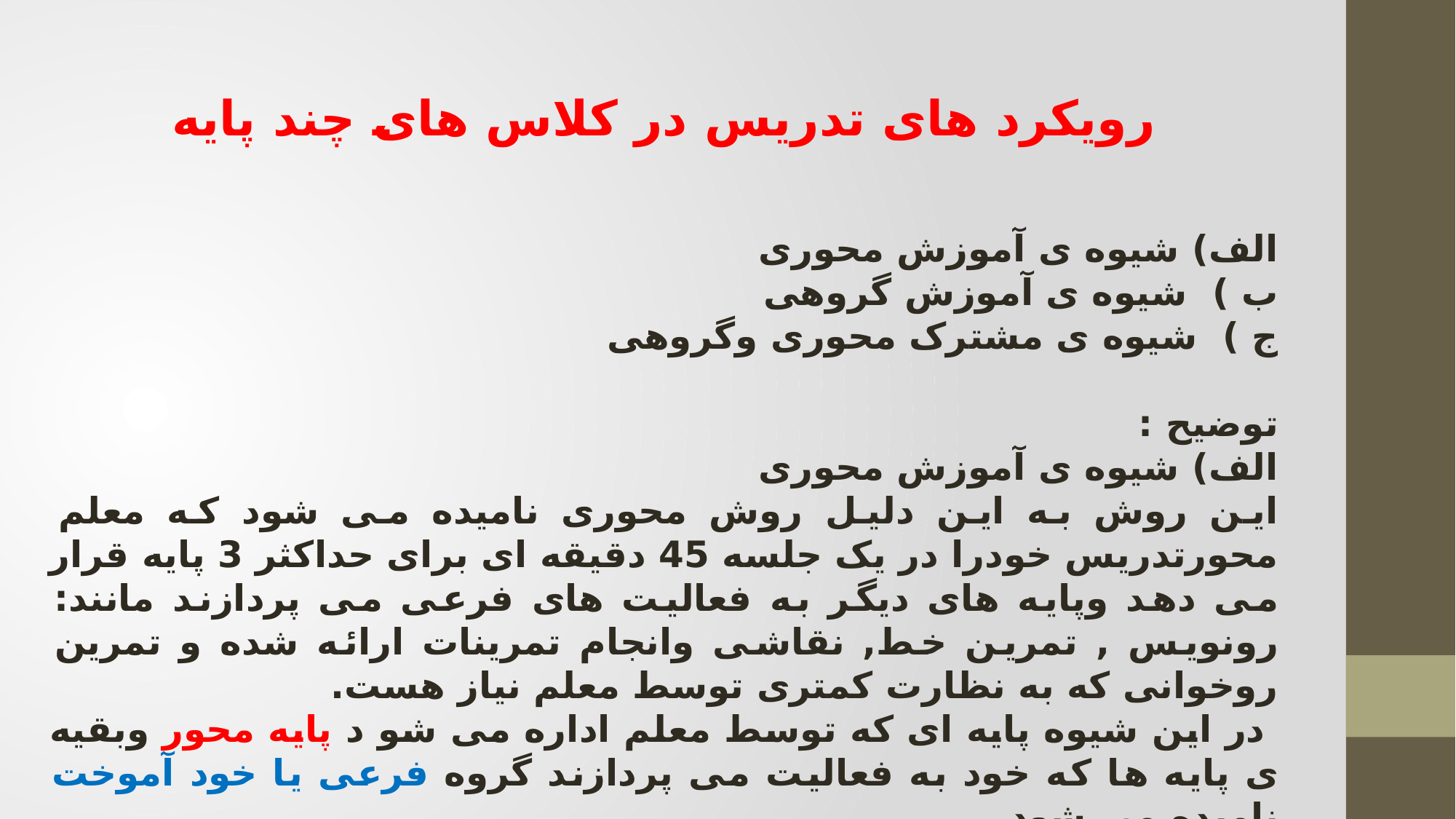

رویکرد های تدریس در کلاس های چند پایه

الف) شیوه ی آموزش محوری
ب )  شیوه ی آموزش گروهی
ج )  شیوه ی مشترک محوری وگروهی

توضیح :
الف) شیوه ی آموزش محوری
این روش به این دلیل روش محوری نامیده می شود که معلم محورتدریس خودرا در یک جلسه 45 دقیقه ای برای حداکثر 3 پایه قرار می دهد وپایه های دیگر به فعالیت های فرعی می پردازند مانند: رونویس , تمرین خط, نقاشی وانجام تمرینات ارائه شده و تمرین روخوانی که به نظارت کمتری توسط معلم نیاز هست.
 در این شیوه پایه ای که توسط معلم اداره می شو د پایه محور وبقیه ی پایه ها که خود به فعالیت می پردازند گروه فرعی یا خود آموخت نامیده می شود.